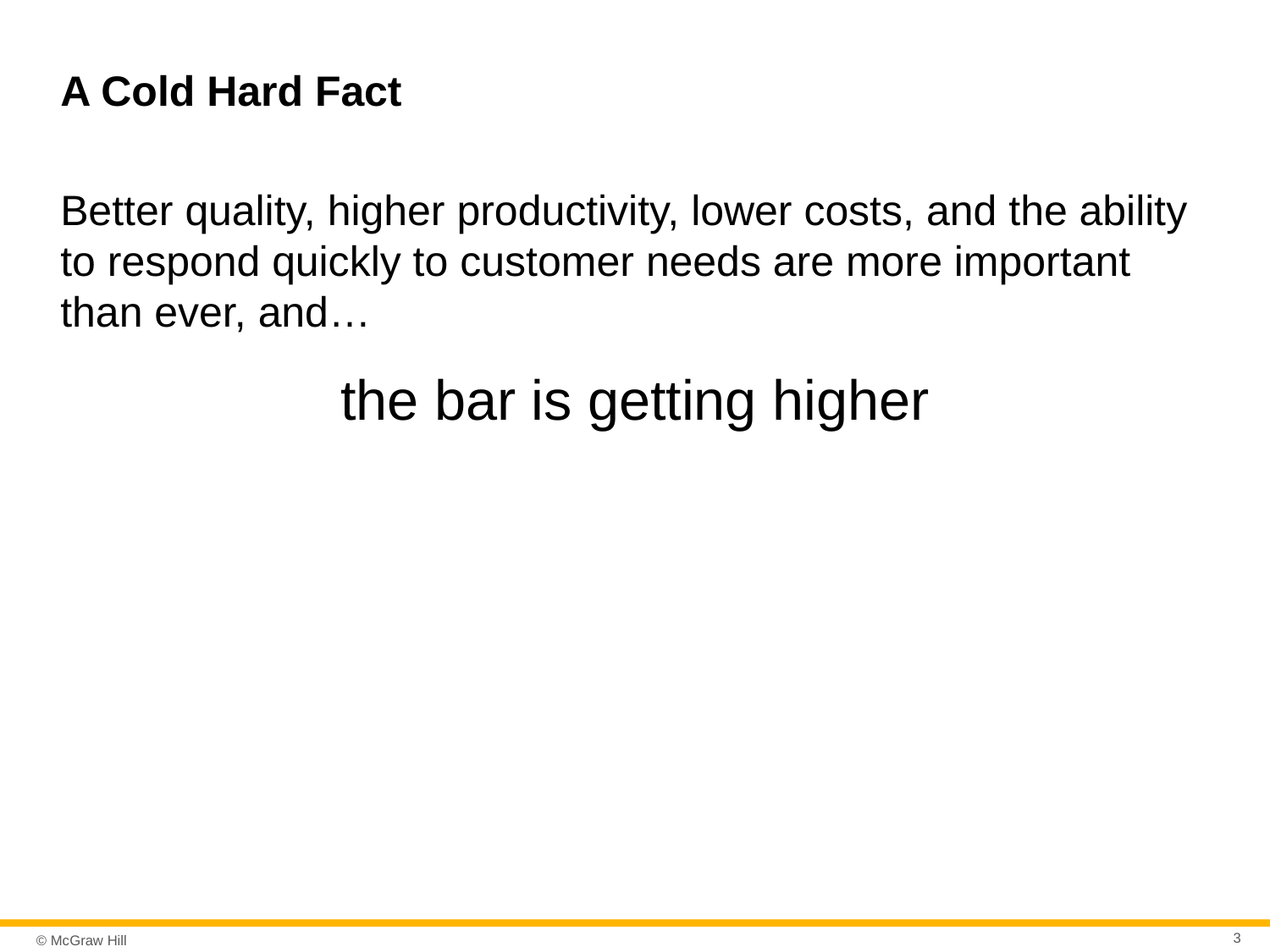

# A Cold Hard Fact
Better quality, higher productivity, lower costs, and the ability to respond quickly to customer needs are more important than ever, and…
the bar is getting higher